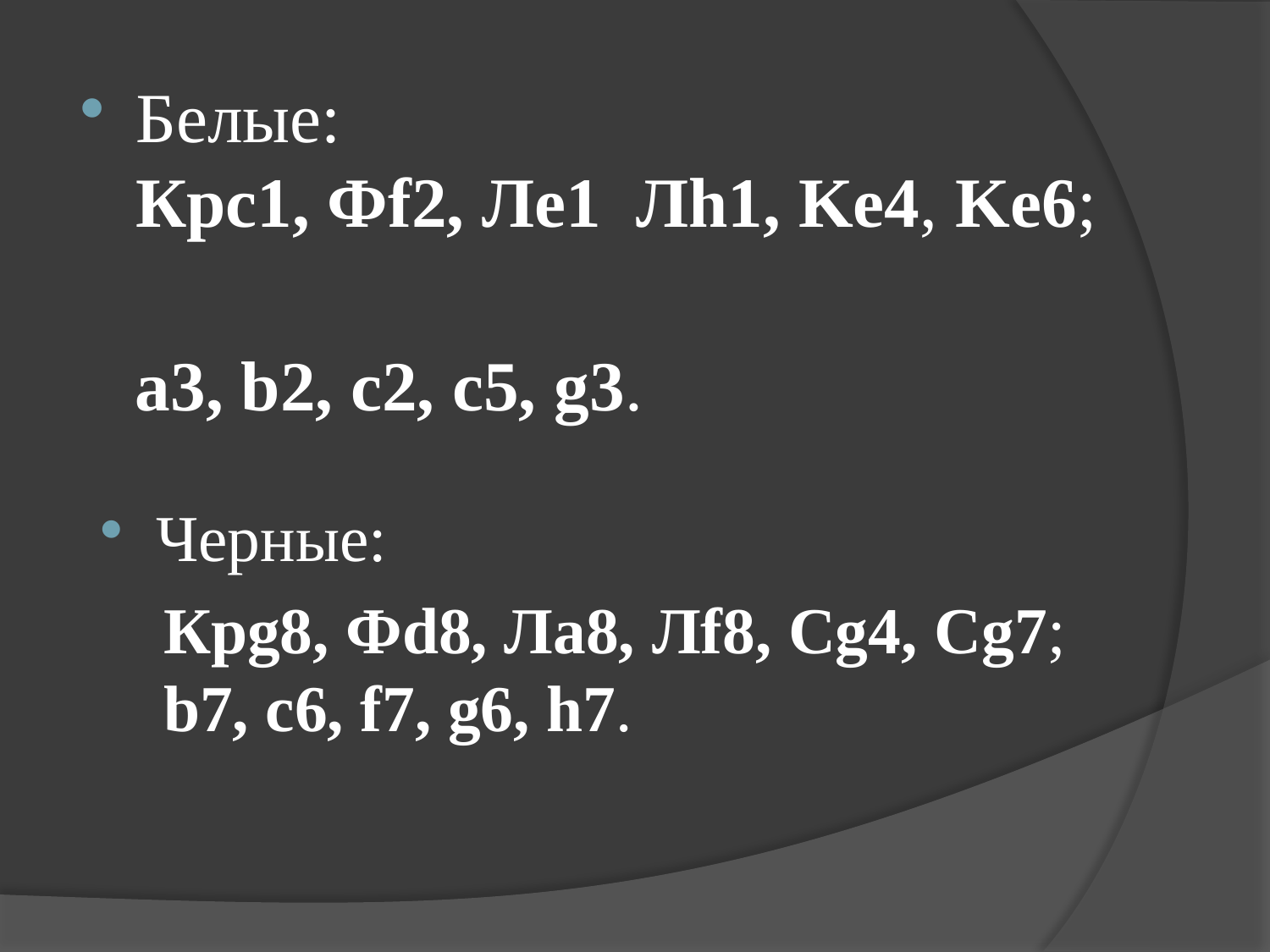

Белые:
Крс1, Фf2, Лe1  Лh1, Ke4, Ke6;
   a3, b2, c2, c5, g3.

Черные:
    Крg8, Фd8, Ла8, Лf8, Cg4, Cg7; 
    b7, c6, f7, g6, h7.